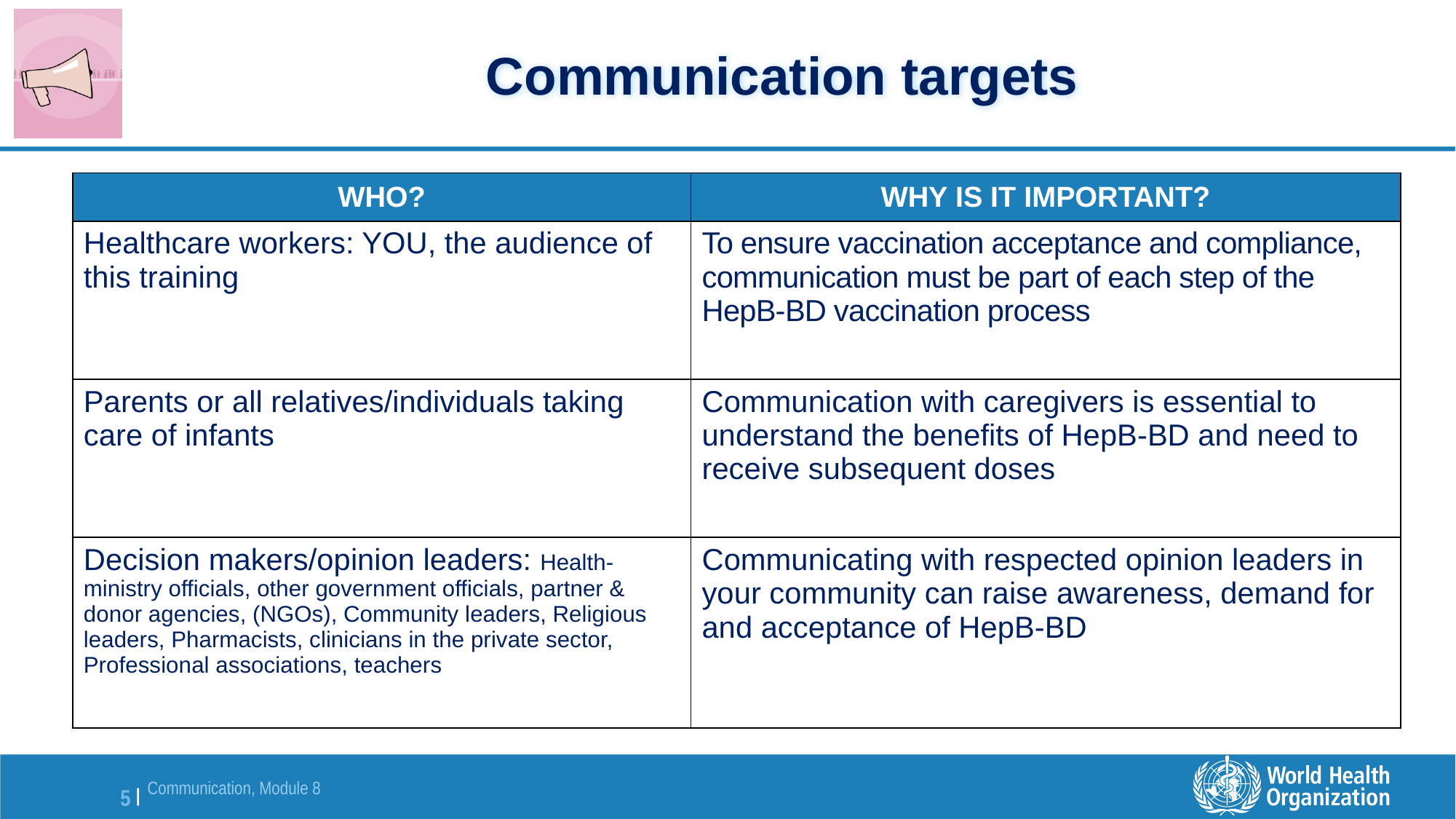

# Communication targets
| WHO? | WHY IS IT IMPORTANT? |
| --- | --- |
| Healthcare workers: YOU, the audience of this training | To ensure vaccination acceptance and compliance, communication must be part of each step of the HepB-BD vaccination process |
| Parents or all relatives/individuals taking care of infants | Communication with caregivers is essential to understand the benefits of HepB-BD and need to receive subsequent doses |
| Decision makers/opinion leaders: Health-ministry officials, other government officials, partner & donor agencies, (NGOs), Community leaders, Religious leaders, Pharmacists, clinicians in the private sector, Professional associations, teachers | Communicating with respected opinion leaders in your community can raise awareness, demand for and acceptance of HepB-BD |